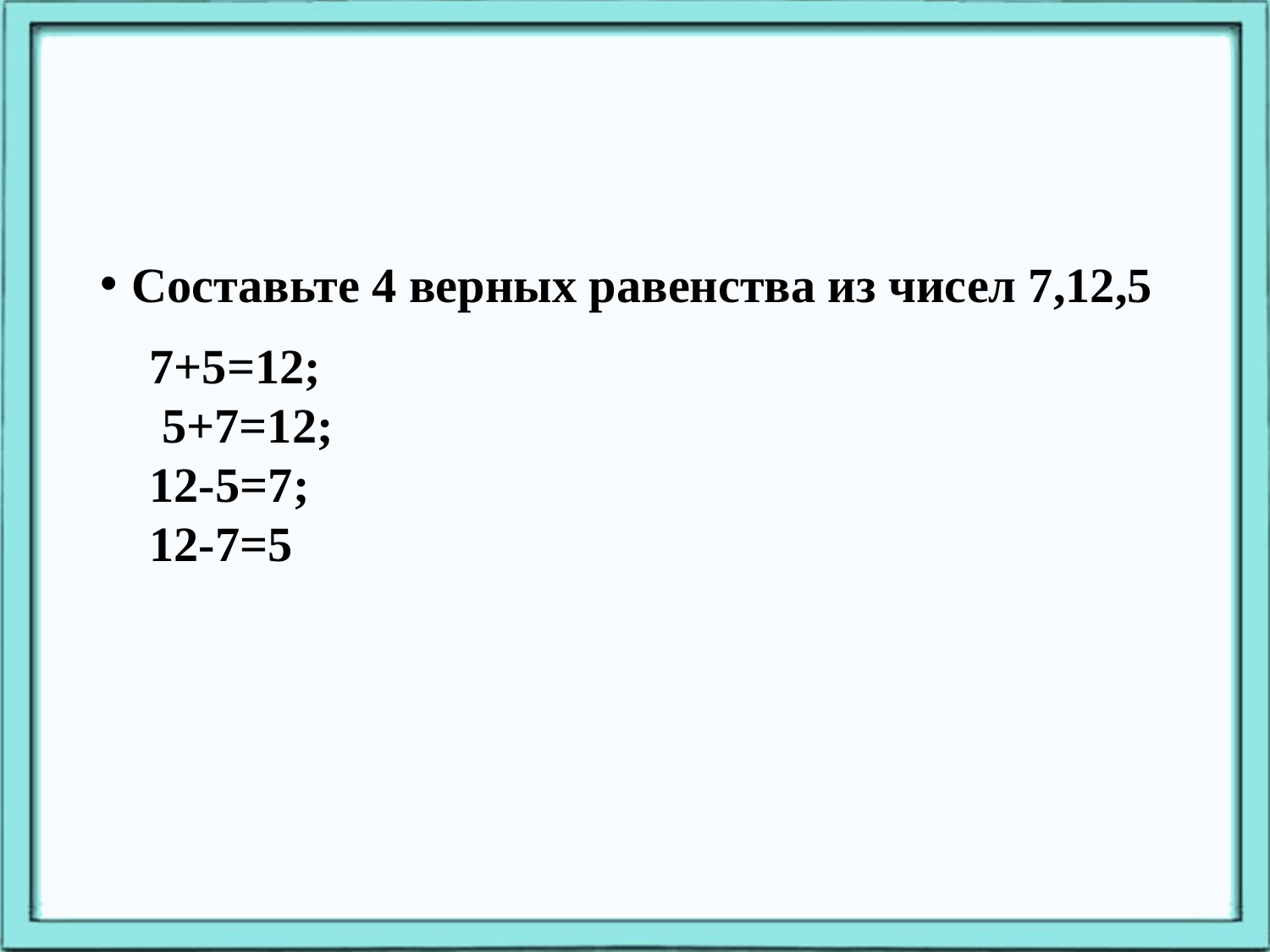

#
Составьте 4 верных равенства из чисел 7,12,5
7+5=12;
 5+7=12;
12-5=7;
12-7=5